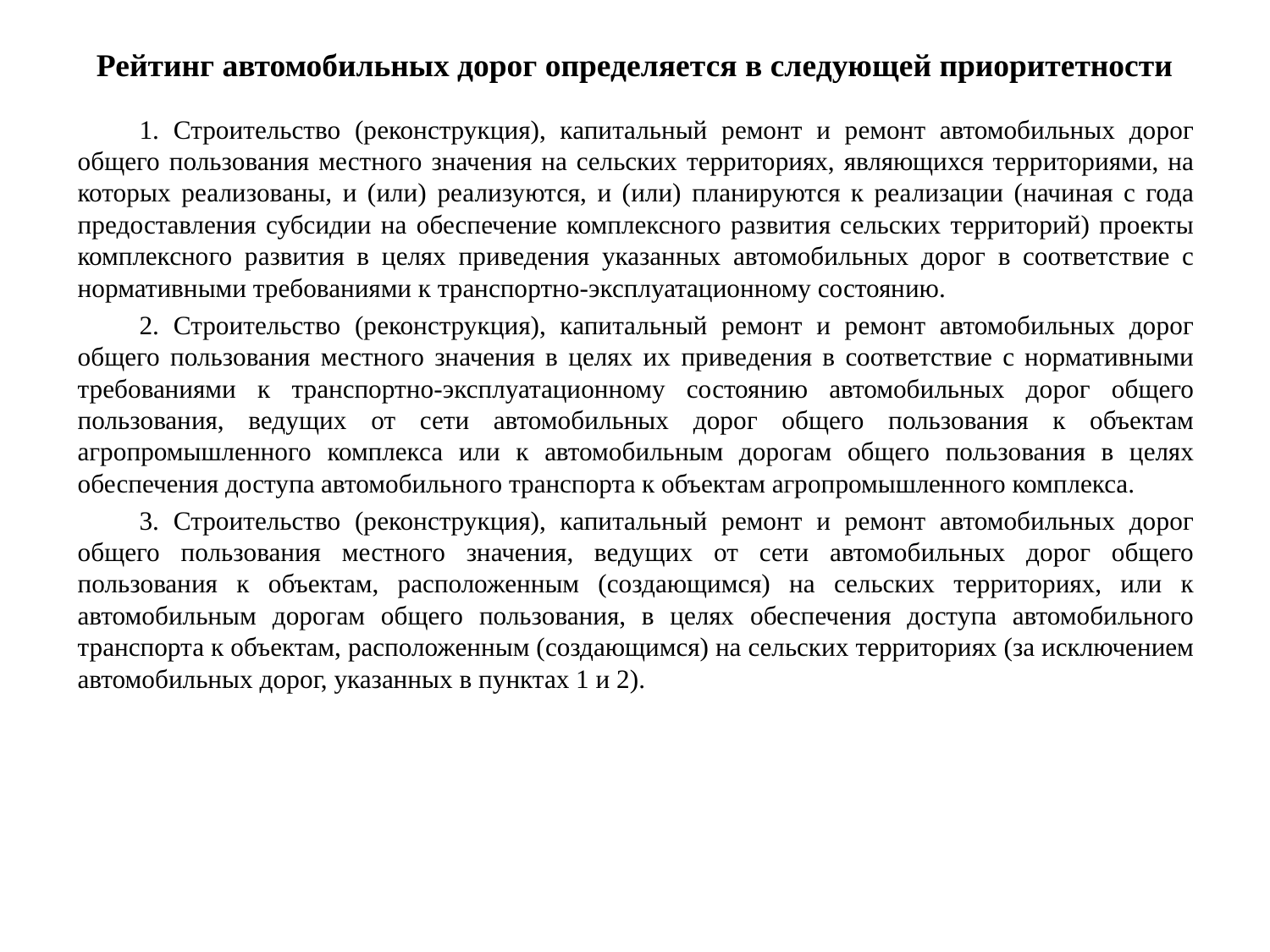

# Рейтинг автомобильных дорог определяется в следующей приоритетности
1. Строительство (реконструкция), капитальный ремонт и ремонт автомобильных дорог общего пользования местного значения на сельских территориях, являющихся территориями, на которых реализованы, и (или) реализуются, и (или) планируются к реализации (начиная с года предоставления субсидии на обеспечение комплексного развития сельских территорий) проекты комплексного развития в целях приведения указанных автомобильных дорог в соответствие с нормативными требованиями к транспортно-эксплуатационному состоянию.
2. Строительство (реконструкция), капитальный ремонт и ремонт автомобильных дорог общего пользования местного значения в целях их приведения в соответствие с нормативными требованиями к транспортно-эксплуатационному состоянию автомобильных дорог общего пользования, ведущих от сети автомобильных дорог общего пользования к объектам агропромышленного комплекса или к автомобильным дорогам общего пользования в целях обеспечения доступа автомобильного транспорта к объектам агропромышленного комплекса.
3. Строительство (реконструкция), капитальный ремонт и ремонт автомобильных дорог общего пользования местного значения, ведущих от сети автомобильных дорог общего пользования к объектам, расположенным (создающимся) на сельских территориях, или к автомобильным дорогам общего пользования, в целях обеспечения доступа автомобильного транспорта к объектам, расположенным (создающимся) на сельских территориях (за исключением автомобильных дорог, указанных в пунктах 1 и 2).